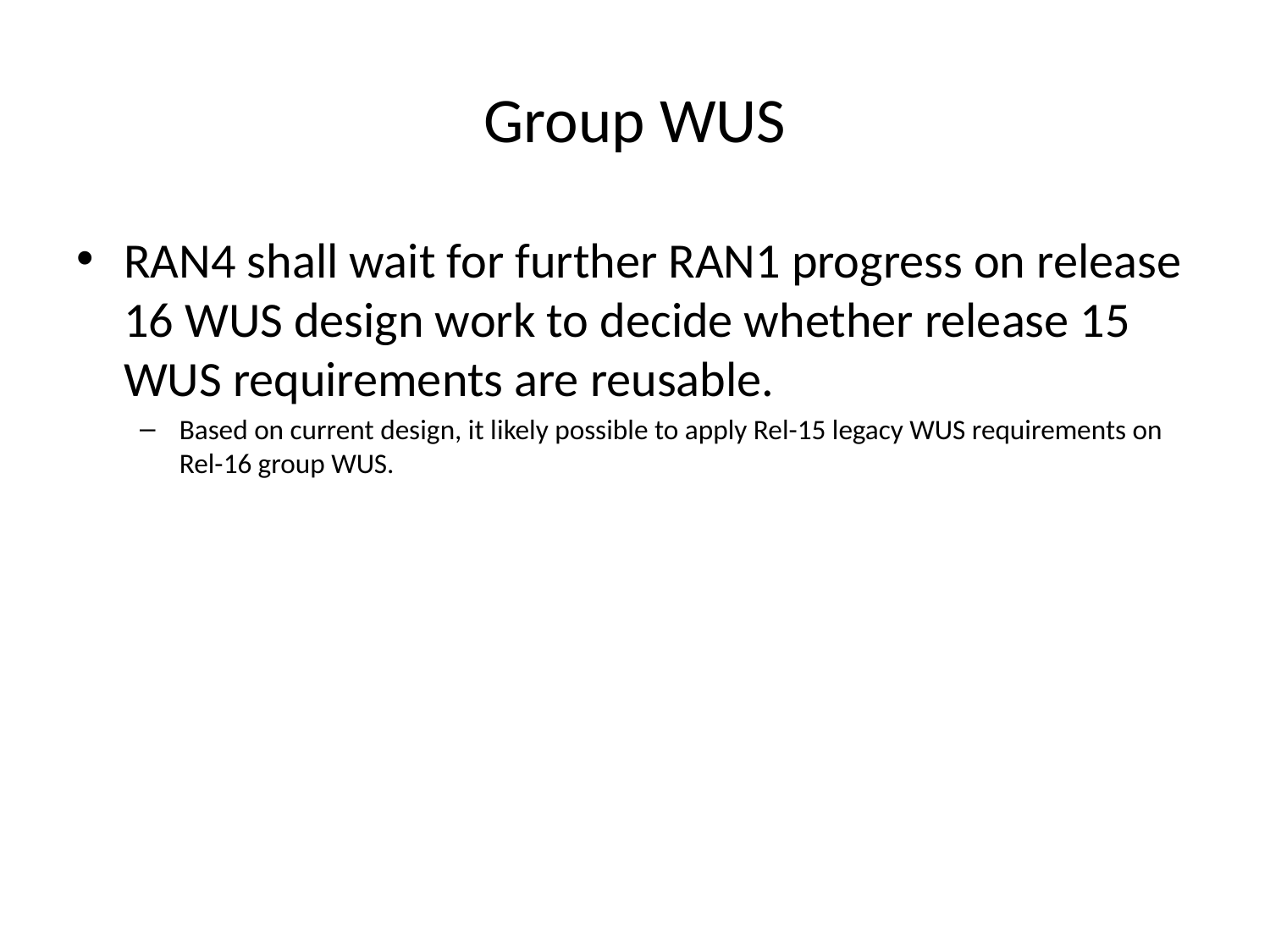

# Group WUS
RAN4 shall wait for further RAN1 progress on release 16 WUS design work to decide whether release 15 WUS requirements are reusable.
Based on current design, it likely possible to apply Rel-15 legacy WUS requirements on Rel-16 group WUS.